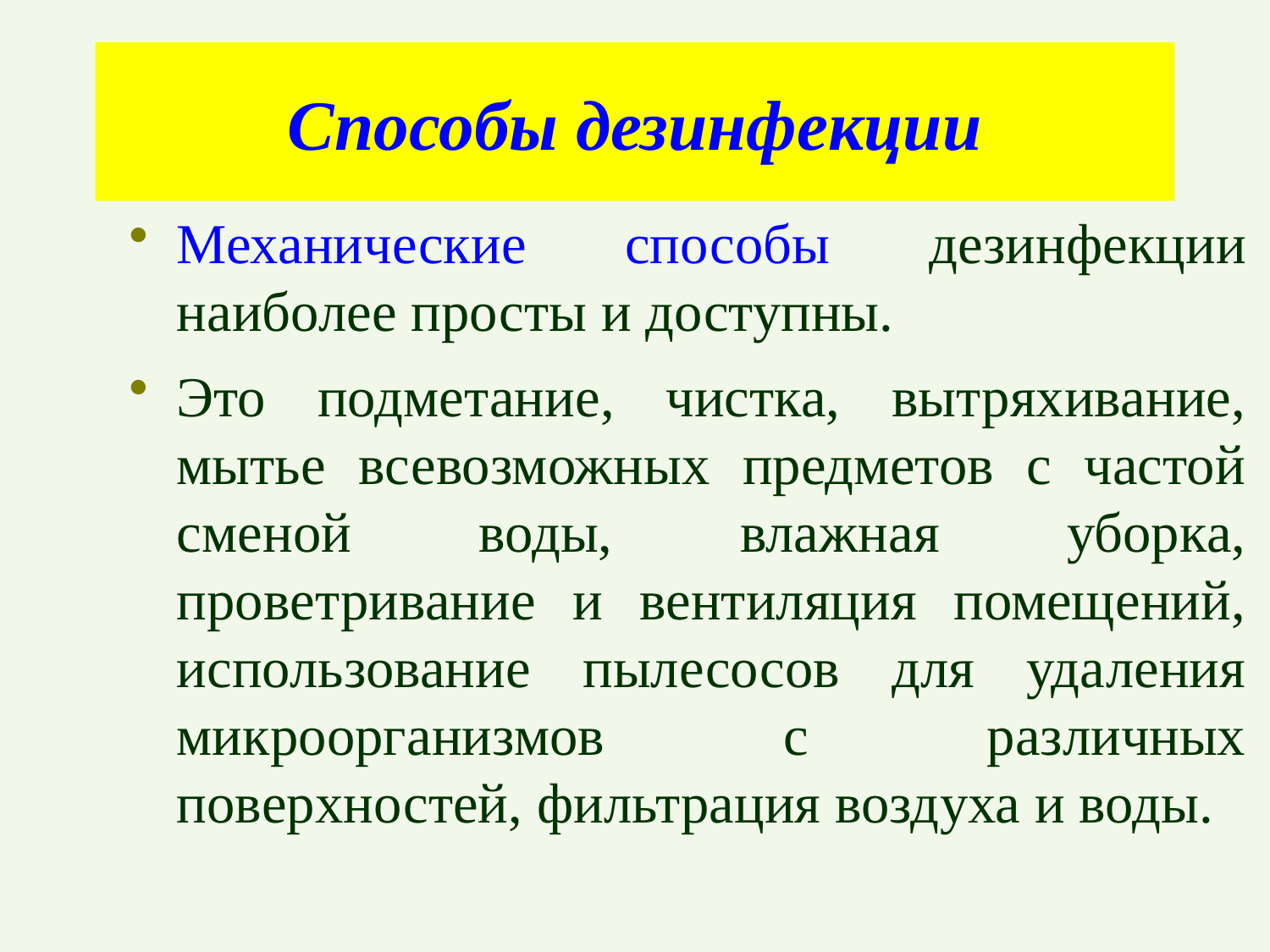

# Способы дезинфекции
Механические способы дезинфекции наиболее просты и доступны.
Это подметание, чистка, вытряхивание, мытье всевозможных предметов с частой сменой воды, влажная уборка, проветривание и вентиляция помещений, использование пылесосов для удаления микроорганизмов с различных поверхностей, фильтрация воздуха и воды.